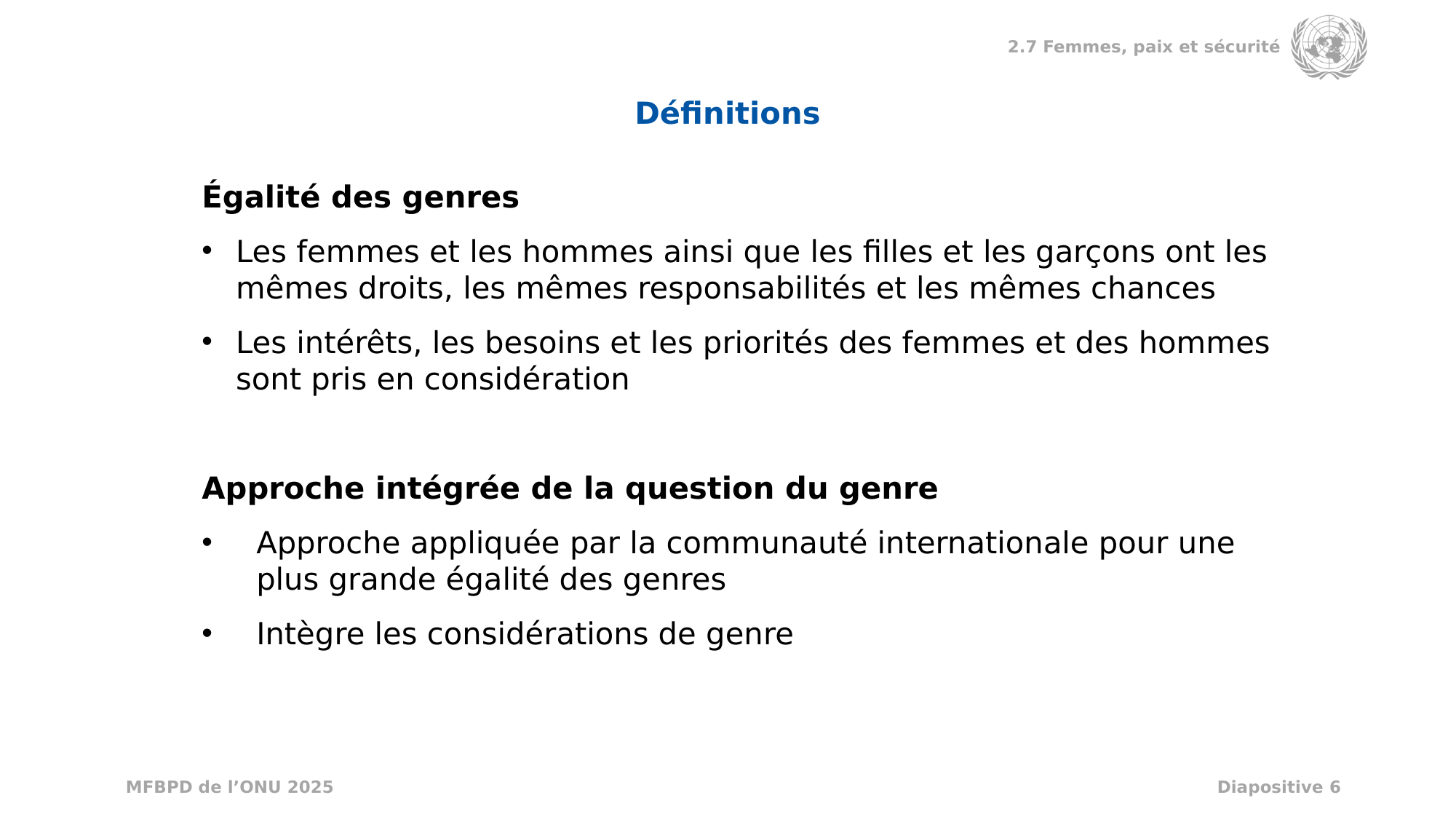

Définitions
Égalité des genres
Les femmes et les hommes ainsi que les filles et les garçons ont les mêmes droits, les mêmes responsabilités et les mêmes chances
Les intérêts, les besoins et les priorités des femmes et des hommes sont pris en considération

Approche intégrée de la question du genre
Approche appliquée par la communauté internationale pour une plus grande égalité des genres
Intègre les considérations de genre